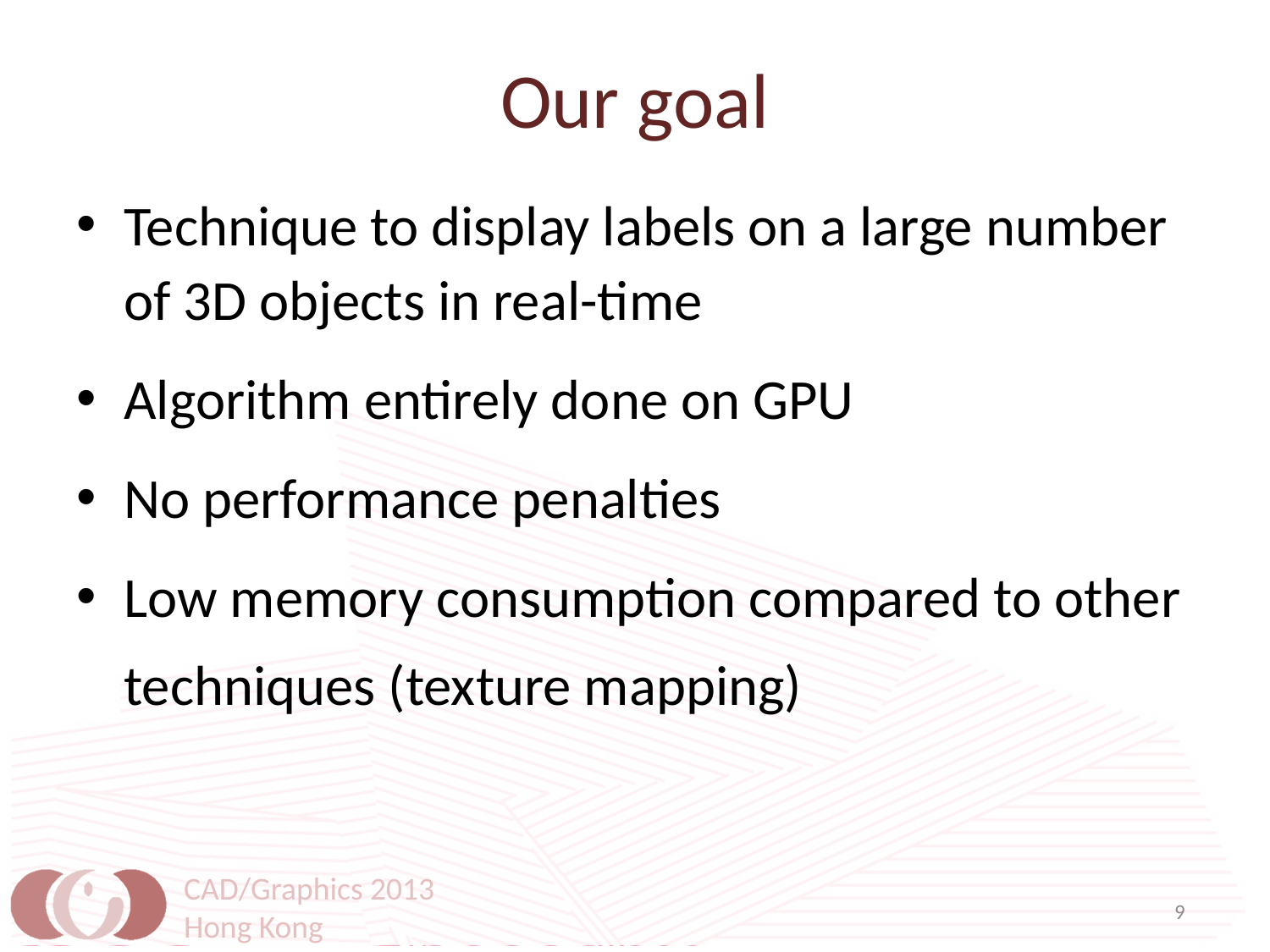

# Our goal
Technique to display labels on a large number of 3D objects in real-time
Algorithm entirely done on GPU
No performance penalties
Low memory consumption compared to other techniques (texture mapping)

CAD/Graphics 2013
Hong Kong